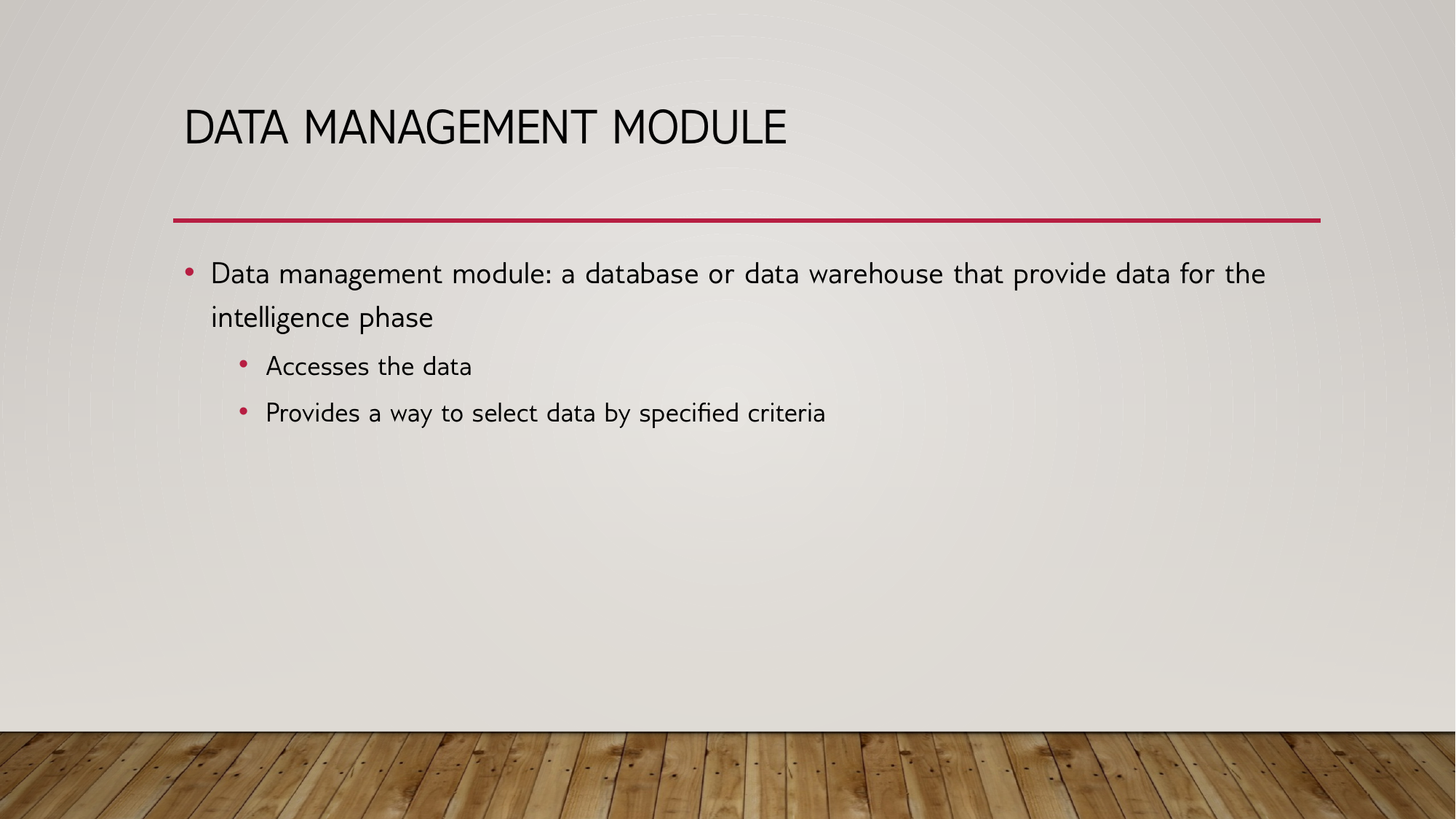

# Data management module
Data management module: a database or data warehouse that provide data for the intelligence phase
Accesses the data
Provides a way to select data by specified criteria